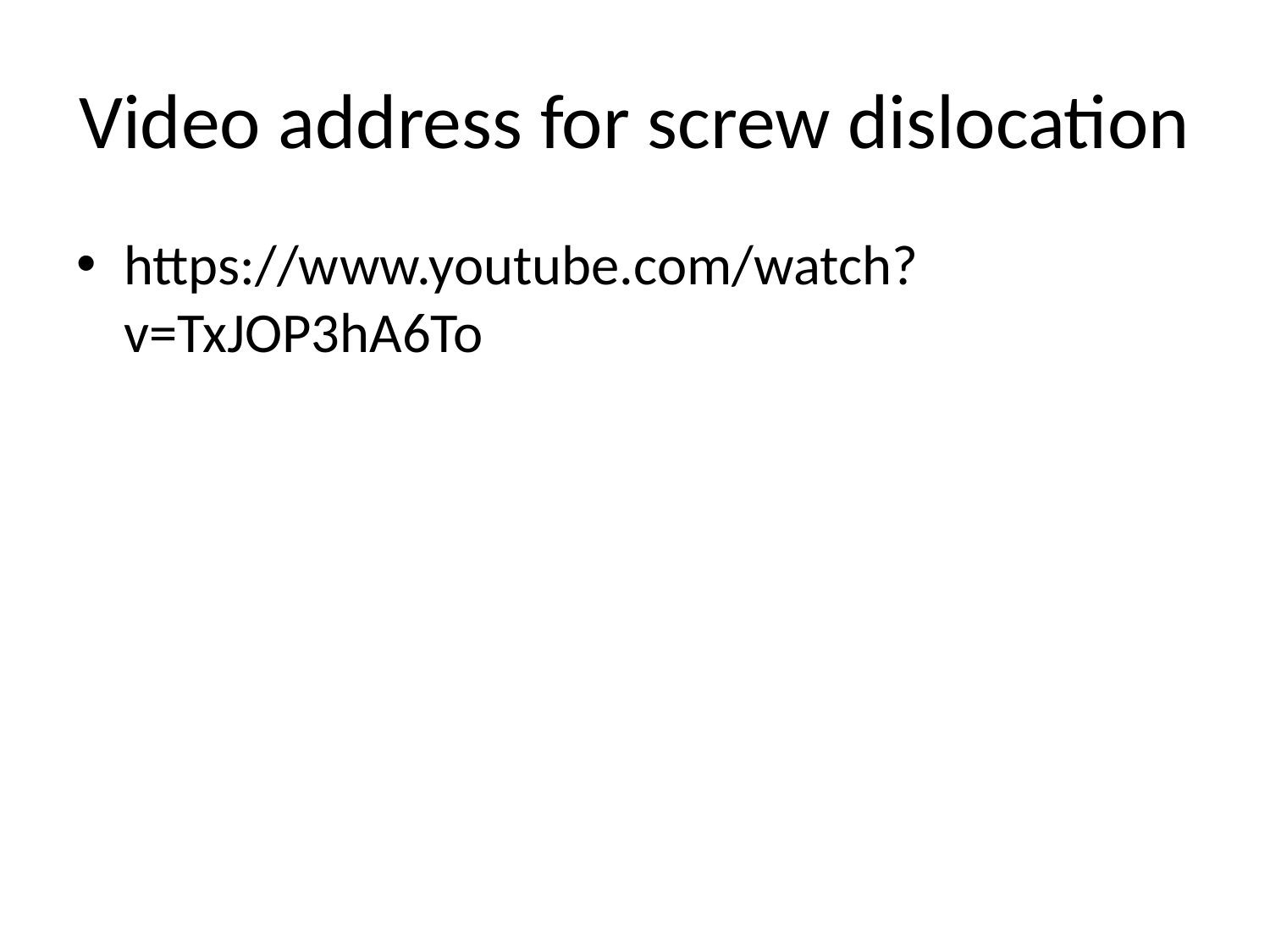

# Video address for screw dislocation
https://www.youtube.com/watch?v=TxJOP3hA6To